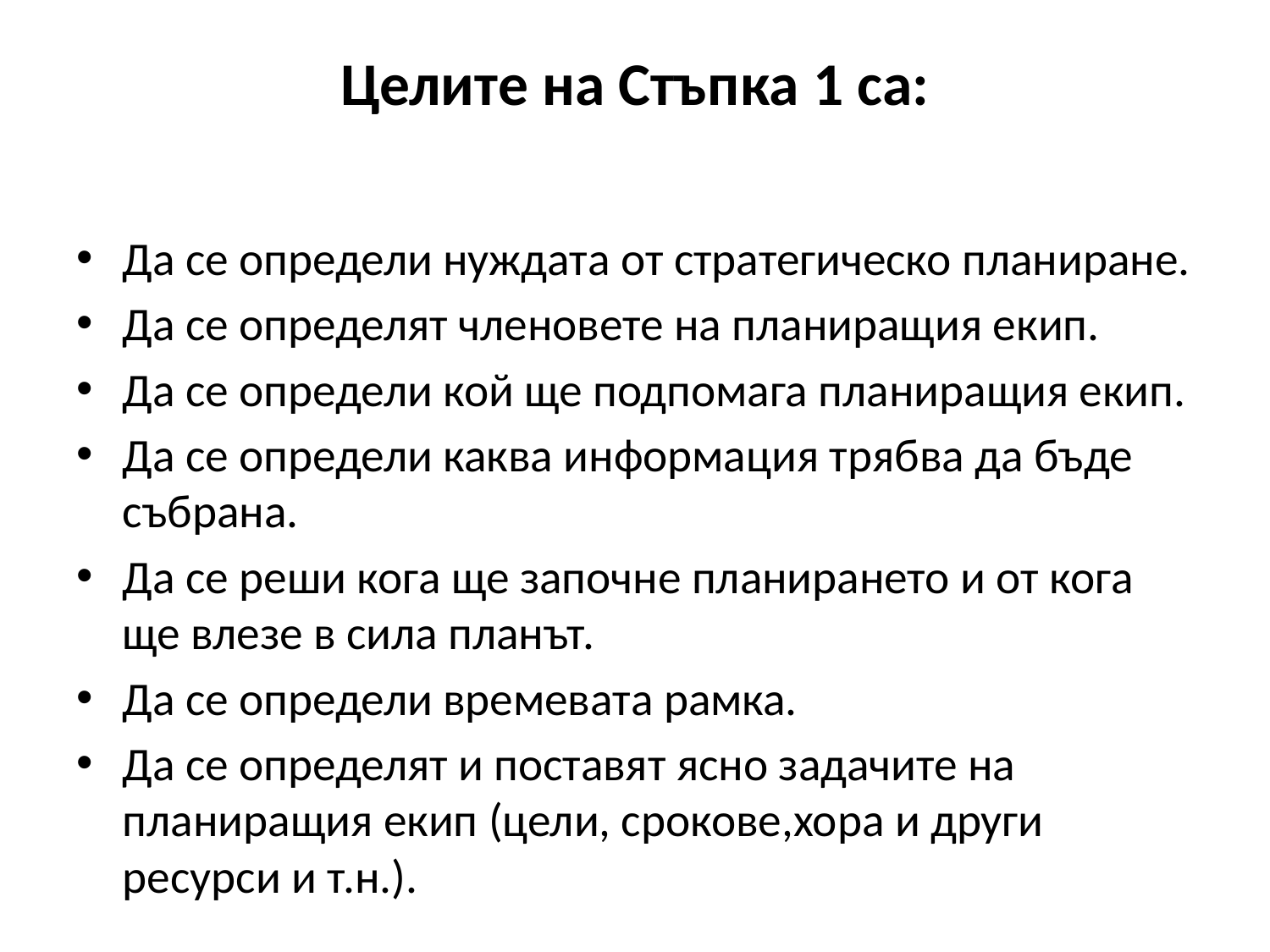

# Целите на Стъпка 1 са:
Да се определи нуждата от стратегическо планиране.
Да се определят членовете на планиращия екип.
Да се определи кой ще подпомага планиращия екип.
Да се определи каква информация трябва да бъде събрана.
Да се реши кога ще започне планирането и от кога ще влезе в сила планът.
Да се определи времевата рамка.
Да се определят и поставят ясно задачите на планиращия екип (цели, срокове,хора и други ресурси и т.н.).